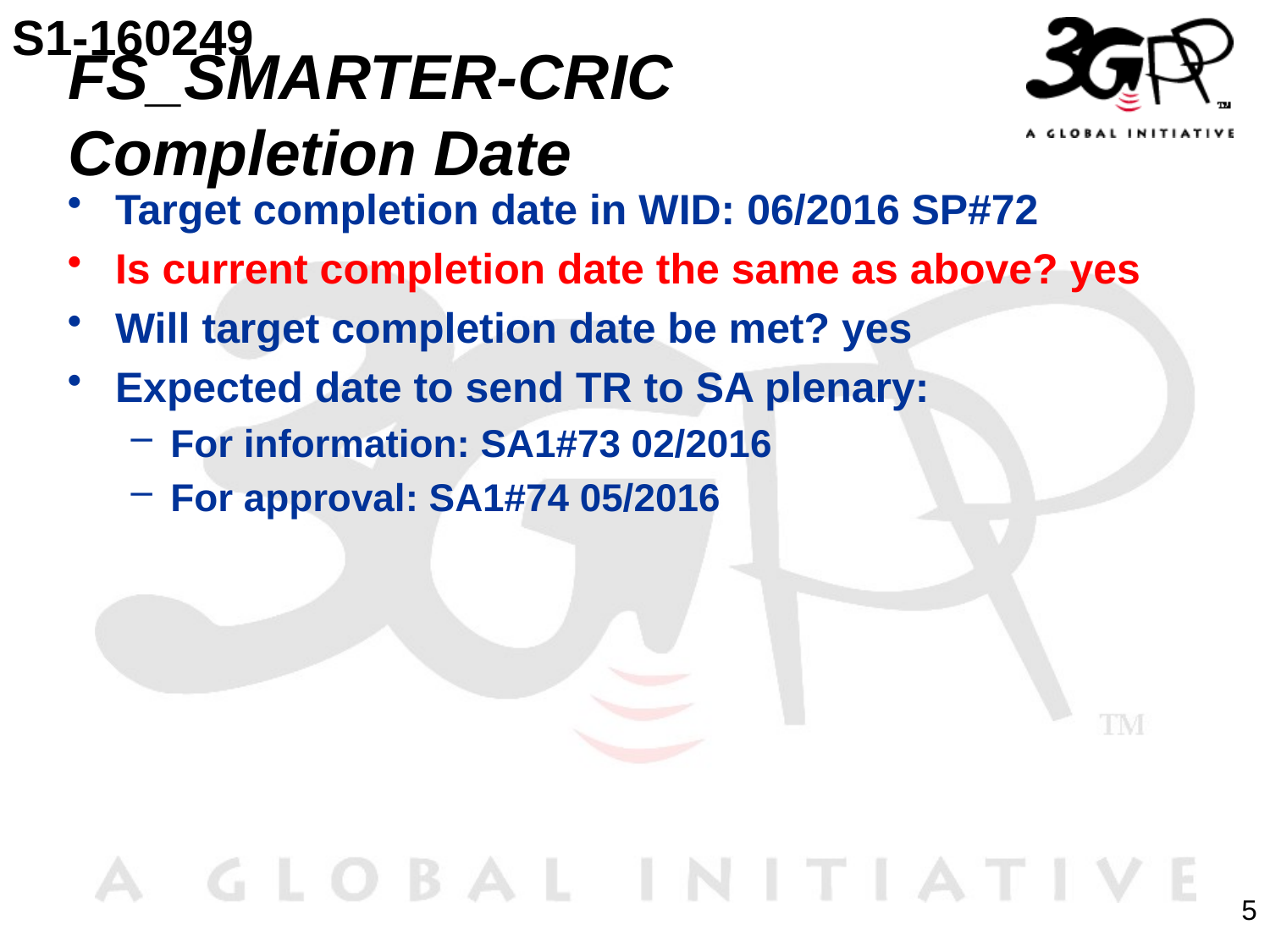

S1-160249
# FS_SMARTER-CRIC Completion Date
Target completion date in WID: 06/2016 SP#72
Is current completion date the same as above? yes
Will target completion date be met? yes
Expected date to send TR to SA plenary:
For information: SA1#73 02/2016
For approval: SA1#74 05/2016
5